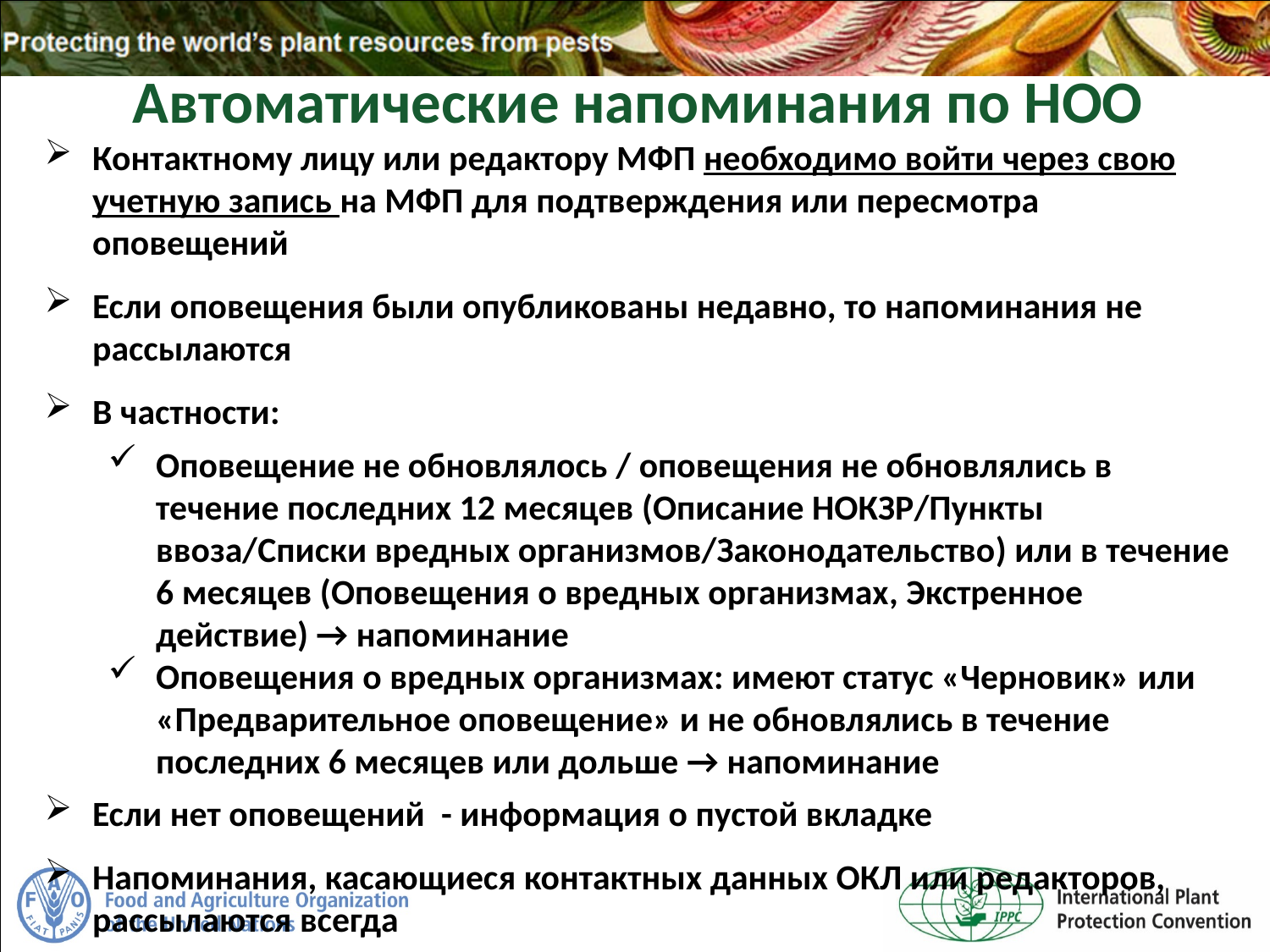

Автоматические напоминания по НОО
Контактному лицу или редактору МФП необходимо войти через свою учетную запись на МФП для подтверждения или пересмотра оповещений
Если оповещения были опубликованы недавно, то напоминания не рассылаются
В частности:
Оповещение не обновлялось / оповещения не обновлялись в течение последних 12 месяцев (Описание НОКЗР/Пункты ввоза/Списки вредных организмов/Законодательство) или в течение 6 месяцев (Оповещения о вредных организмах, Экстренное действие) → напоминание
Оповещения о вредных организмах: имеют статус «Черновик» или «Предварительное оповещение» и не обновлялись в течение последних 6 месяцев или дольше → напоминание
Если нет оповещений  - информация о пустой вкладке
Напоминания, касающиеся контактных данных ОКЛ или редакторов, рассылаются всегда